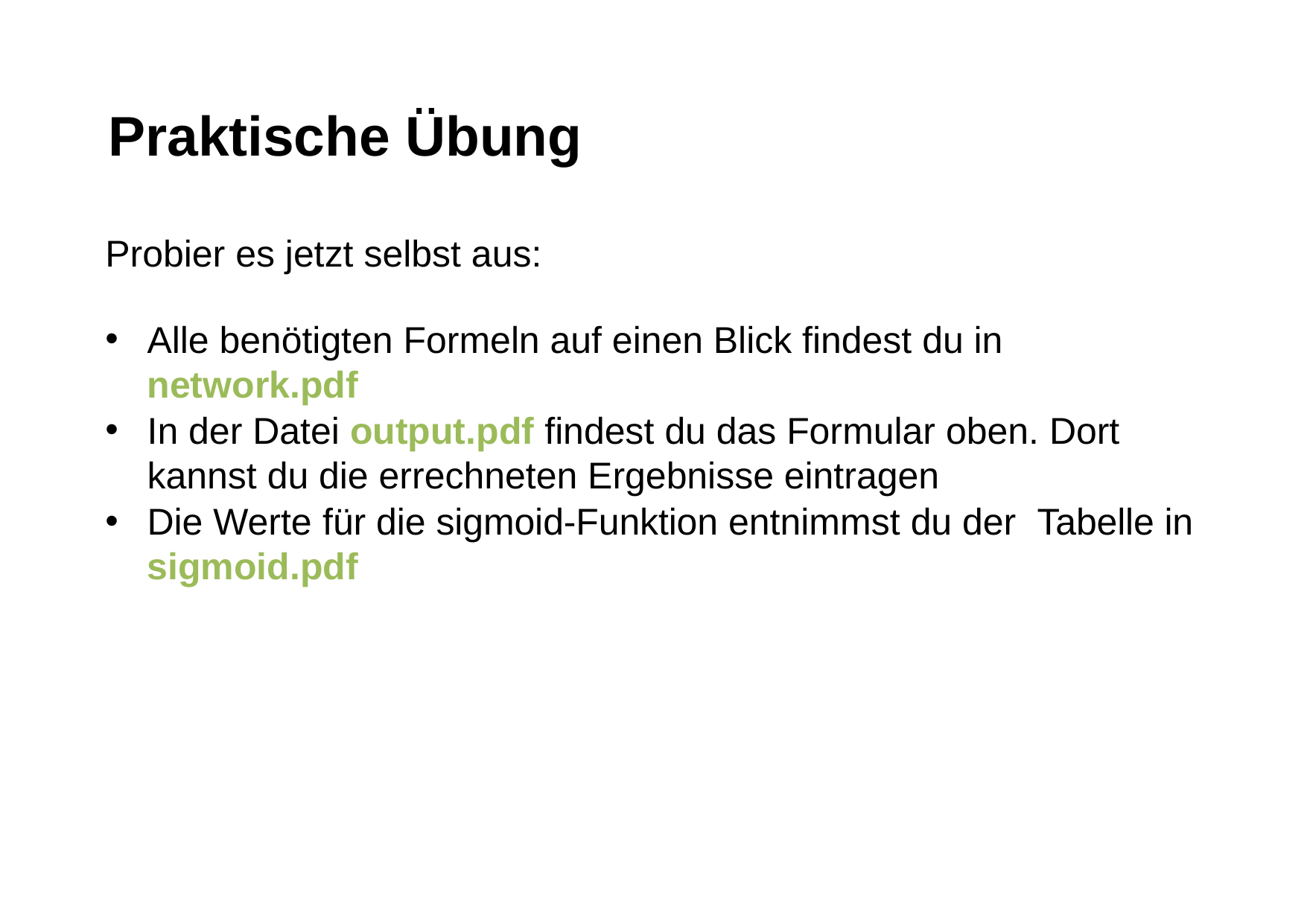

Praktische Übung
Probier es jetzt selbst aus:

Alle benötigten Formeln auf einen Blick findest du in network.pdf
In der Datei output.pdf findest du das Formular oben. Dort kannst du die errechneten Ergebnisse eintragen
Die Werte für die sigmoid-Funktion entnimmst du der  Tabelle in sigmoid.pdf